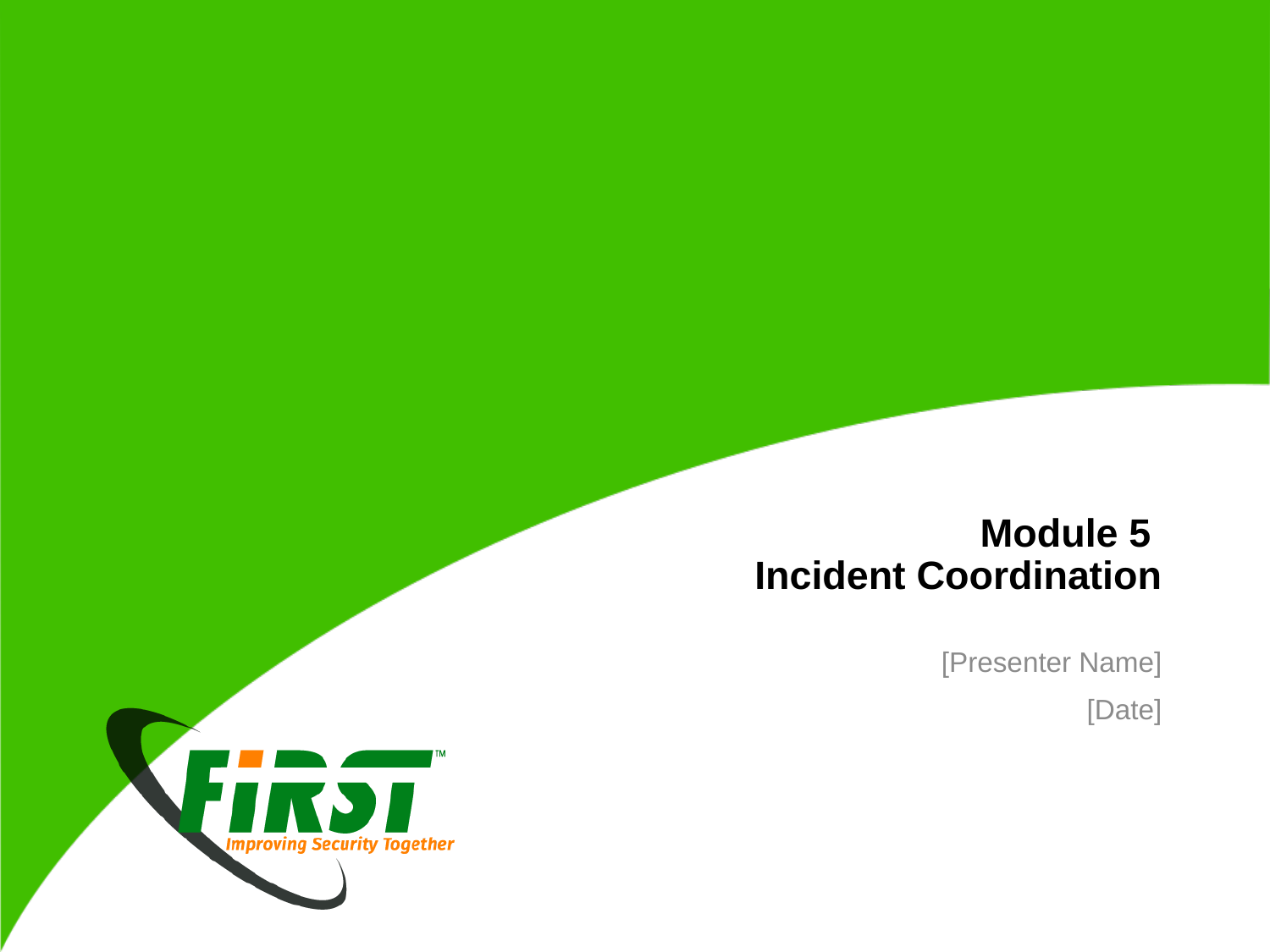

# Module 5 Incident Coordination
[Presenter Name]
[Date]